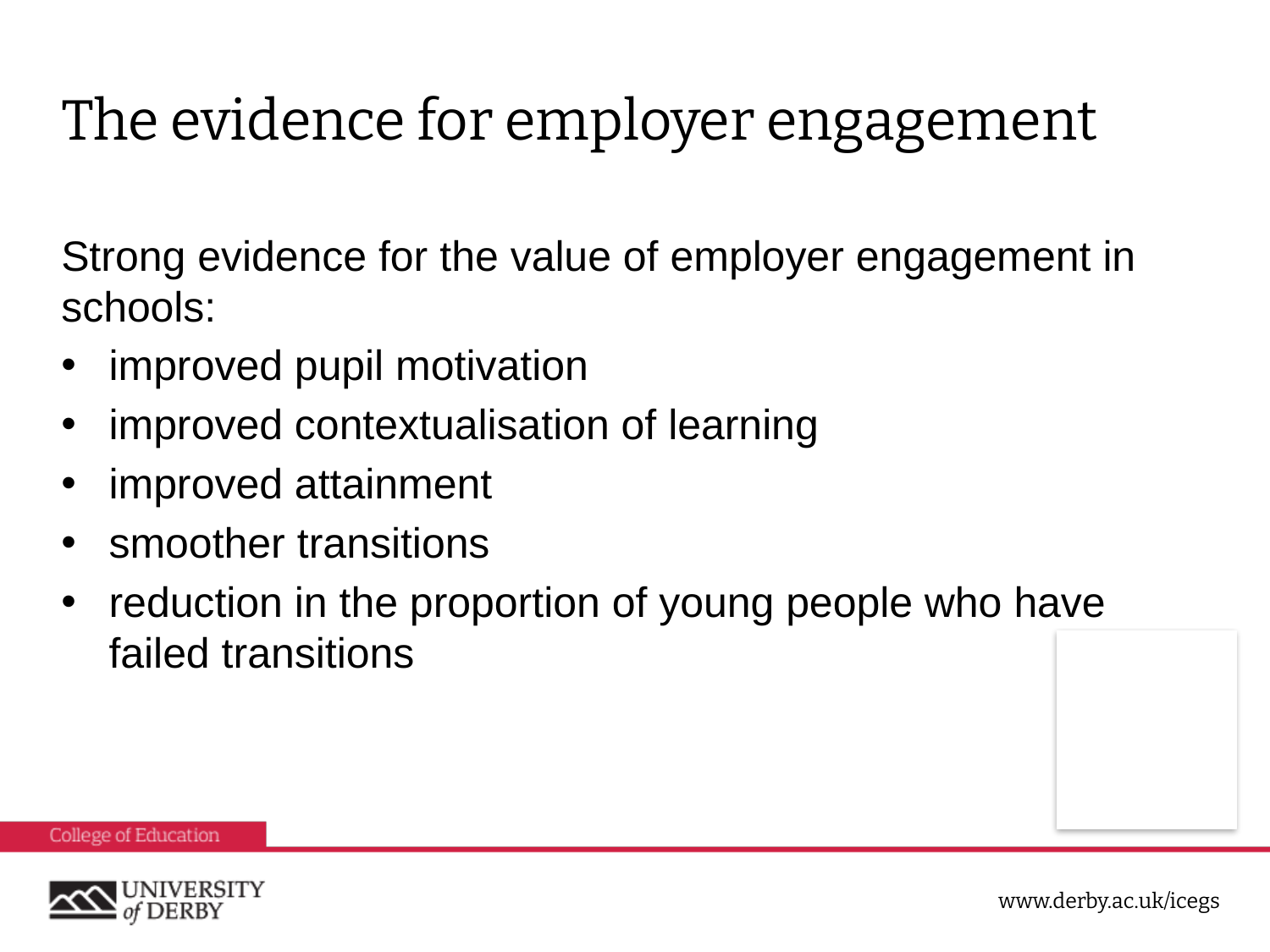

# The evidence for employer engagement
Strong evidence for the value of employer engagement in schools:
improved pupil motivation
improved contextualisation of learning
improved attainment
smoother transitions
reduction in the proportion of young people who have failed transitions